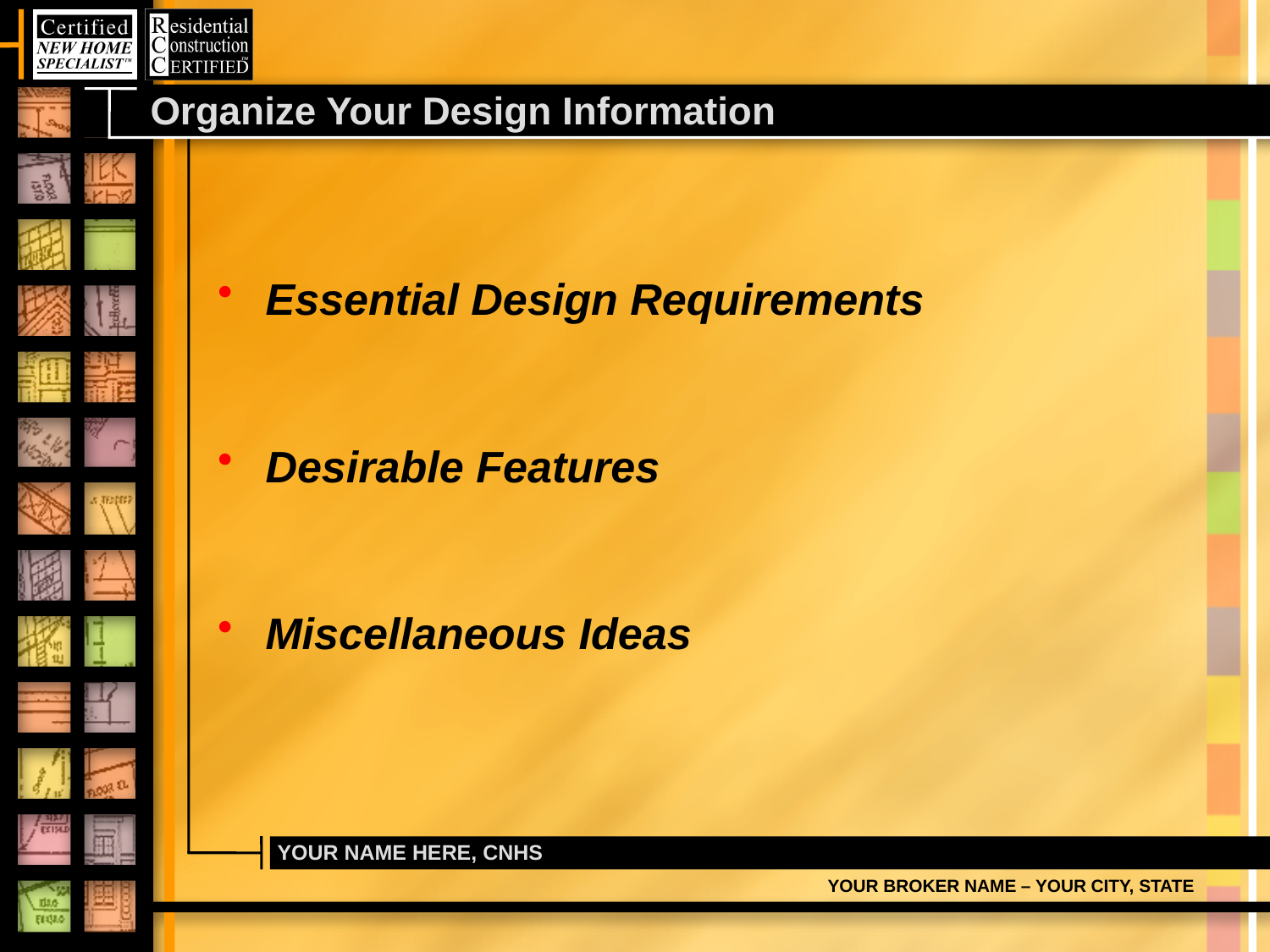

# Organize Your Design Information
Essential Design Requirements
Desirable Features
Miscellaneous Ideas
YOUR NAME HERE, CNHS